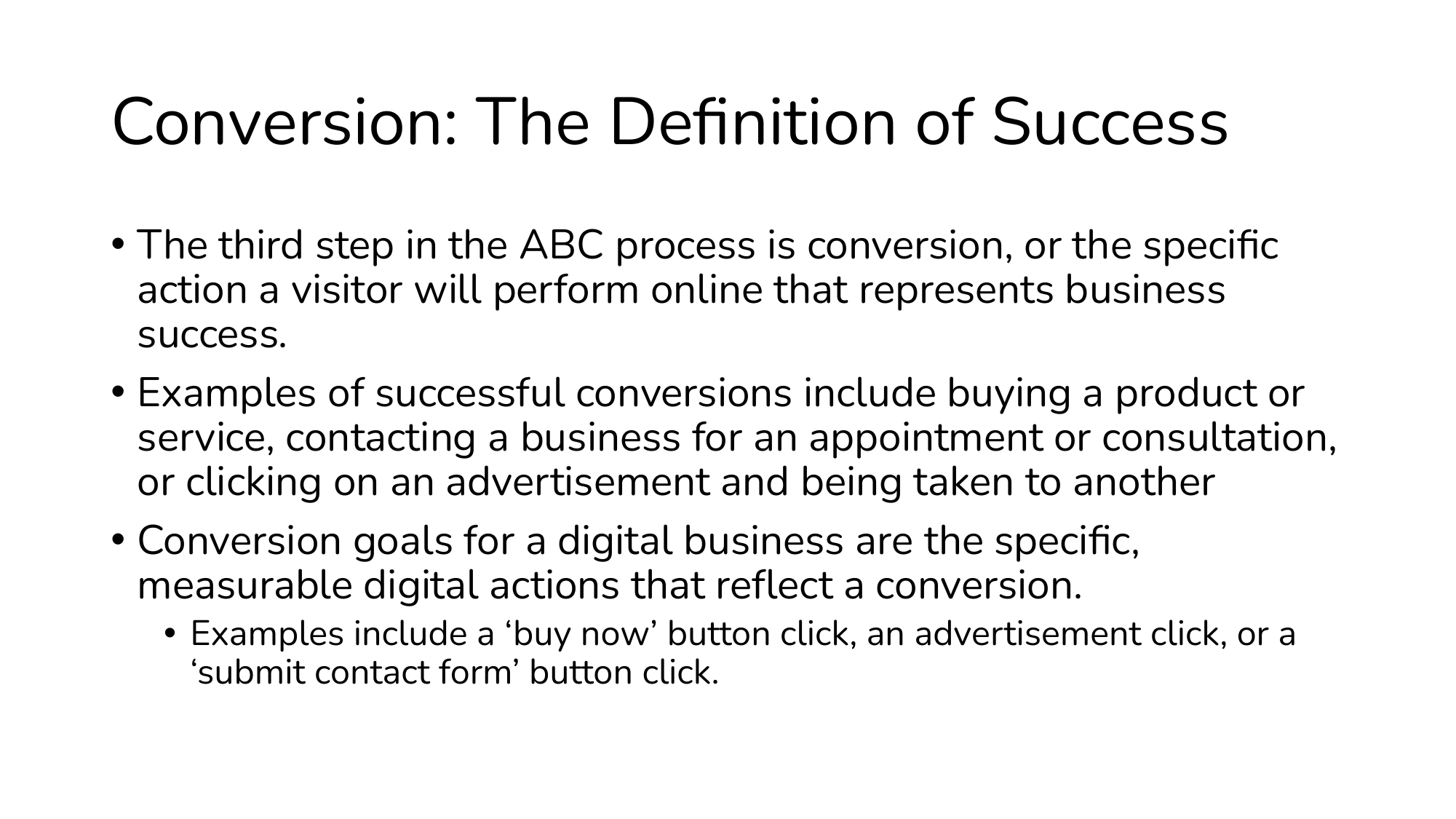

# Conversion: The Definition of Success
The third step in the ABC process is conversion, or the specific action a visitor will perform online that represents business success.
Examples of successful conversions include buying a product or service, contacting a business for an appointment or consultation, or clicking on an advertisement and being taken to another
Conversion goals for a digital business are the specific, measurable digital actions that reflect a conversion.
Examples include a ‘buy now’ button click, an advertisement click, or a ‘submit contact form’ button click.